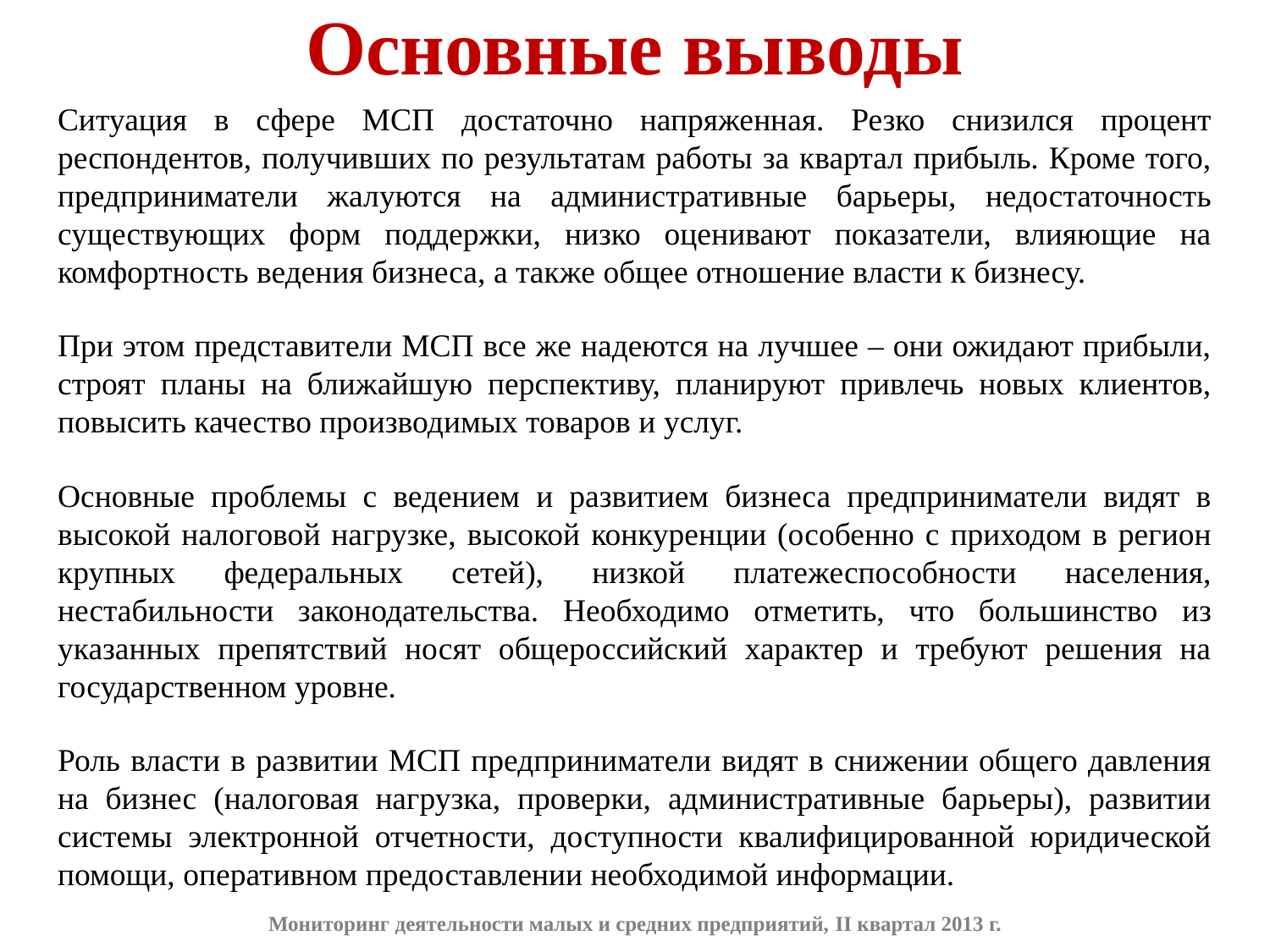

# Основные выводы
Ситуация в сфере МСП достаточно напряженная. Резко снизился процент респондентов, получивших по результатам работы за квартал прибыль. Кроме того, предприниматели жалуются на административные барьеры, недостаточность существующих форм поддержки, низко оценивают показатели, влияющие на комфортность ведения бизнеса, а также общее отношение власти к бизнесу.

При этом представители МСП все же надеются на лучшее – они ожидают прибыли, строят планы на ближайшую перспективу, планируют привлечь новых клиентов, повысить качество производимых товаров и услуг.

Основные проблемы с ведением и развитием бизнеса предприниматели видят в высокой налоговой нагрузке, высокой конкуренции (особенно с приходом в регион крупных федеральных сетей), низкой платежеспособности населения, нестабильности законодательства. Необходимо отметить, что большинство из указанных препятствий носят общероссийский характер и требуют решения на государственном уровне.

Роль власти в развитии МСП предприниматели видят в снижении общего давления на бизнес (налоговая нагрузка, проверки, административные барьеры), развитии системы электронной отчетности, доступности квалифицированной юридической помощи, оперативном предоставлении необходимой информации.

Мониторинг деятельности малых и средних предприятий, II квартал 2013 г.